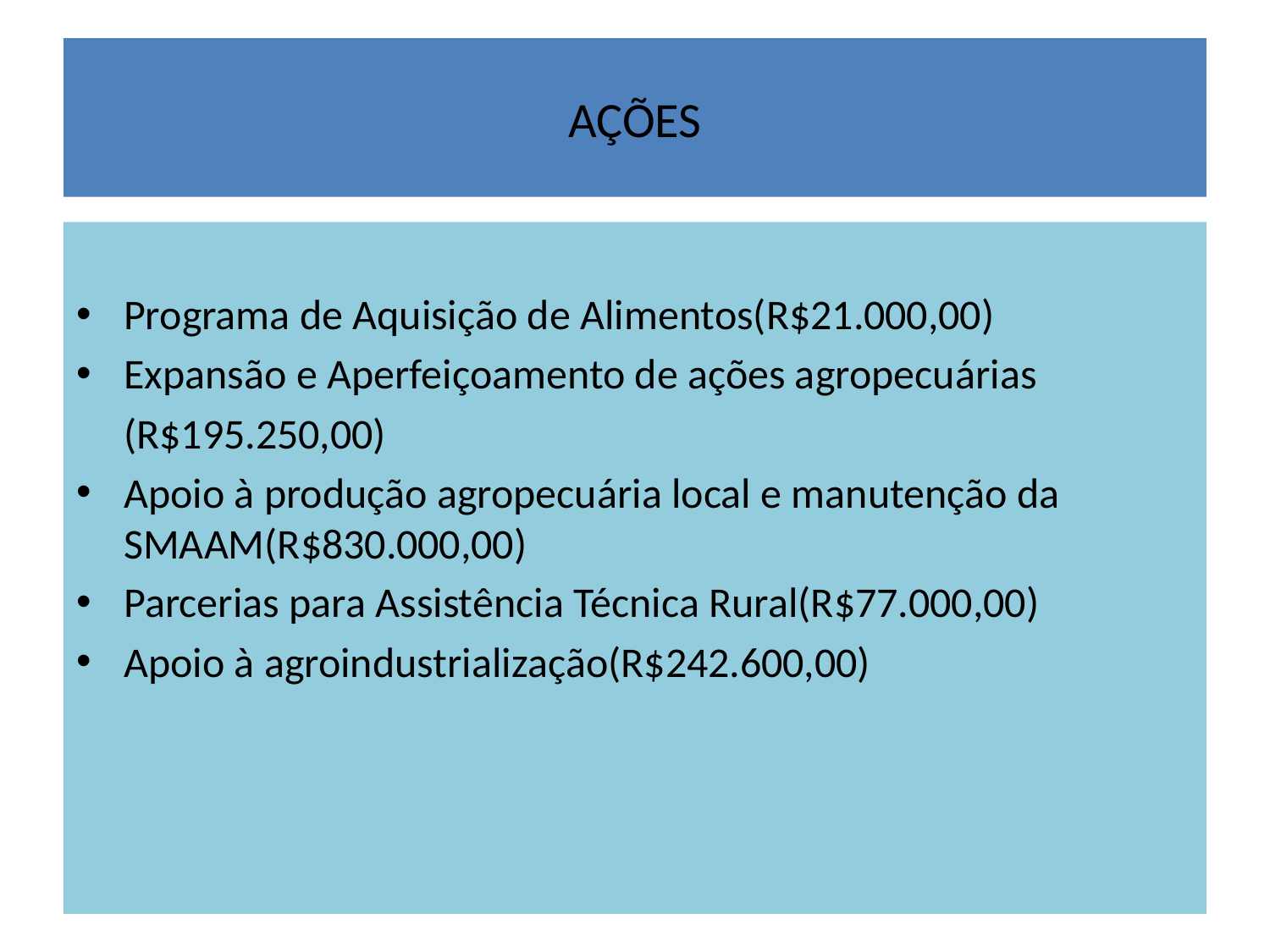

# AÇÕES

Programa de Aquisição de Alimentos(R$21.000,00)
Expansão e Aperfeiçoamento de ações agropecuárias
     (R$195.250,00)
Apoio à produção agropecuária local e manutenção da SMAAM(R$830.000,00)
Parcerias para Assistência Técnica Rural(R$77.000,00)
Apoio à agroindustrialização(R$242.600,00)